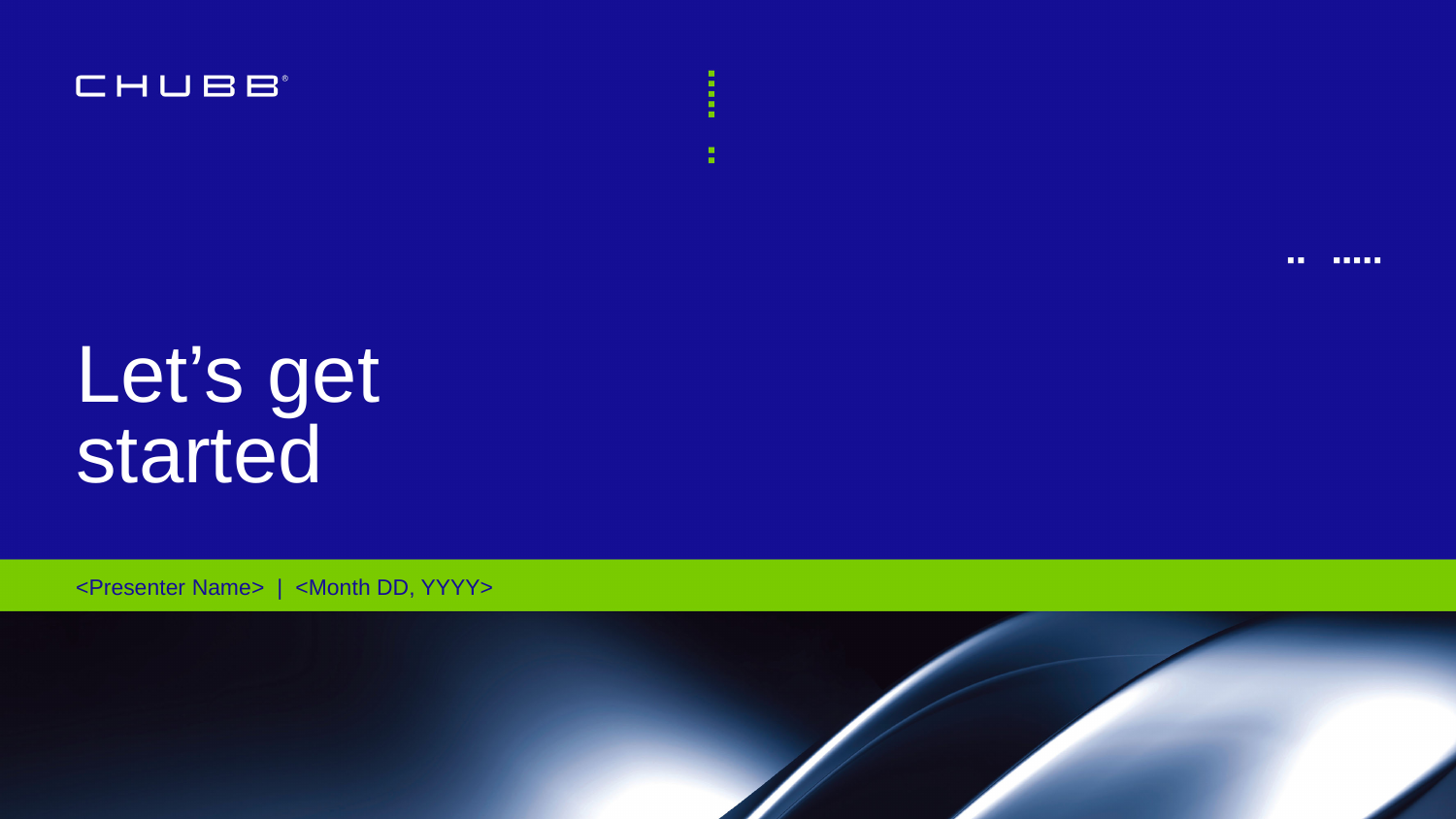

Let’s get
started
<Presenter Name>  |  <Month DD, YYYY>